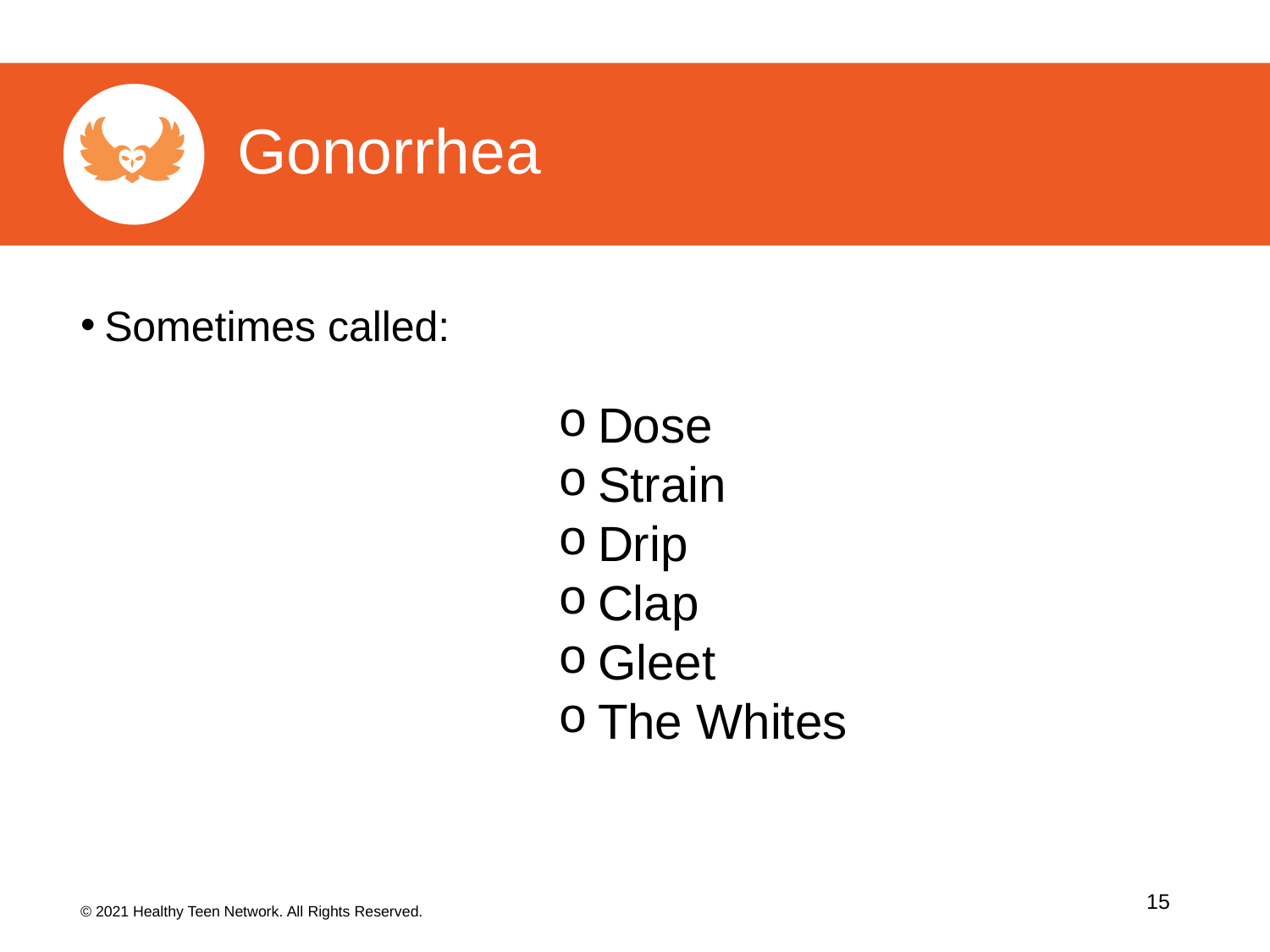

Gonorrhea
Sometimes called:
Dose
Strain
Drip
Clap
Gleet
The Whites